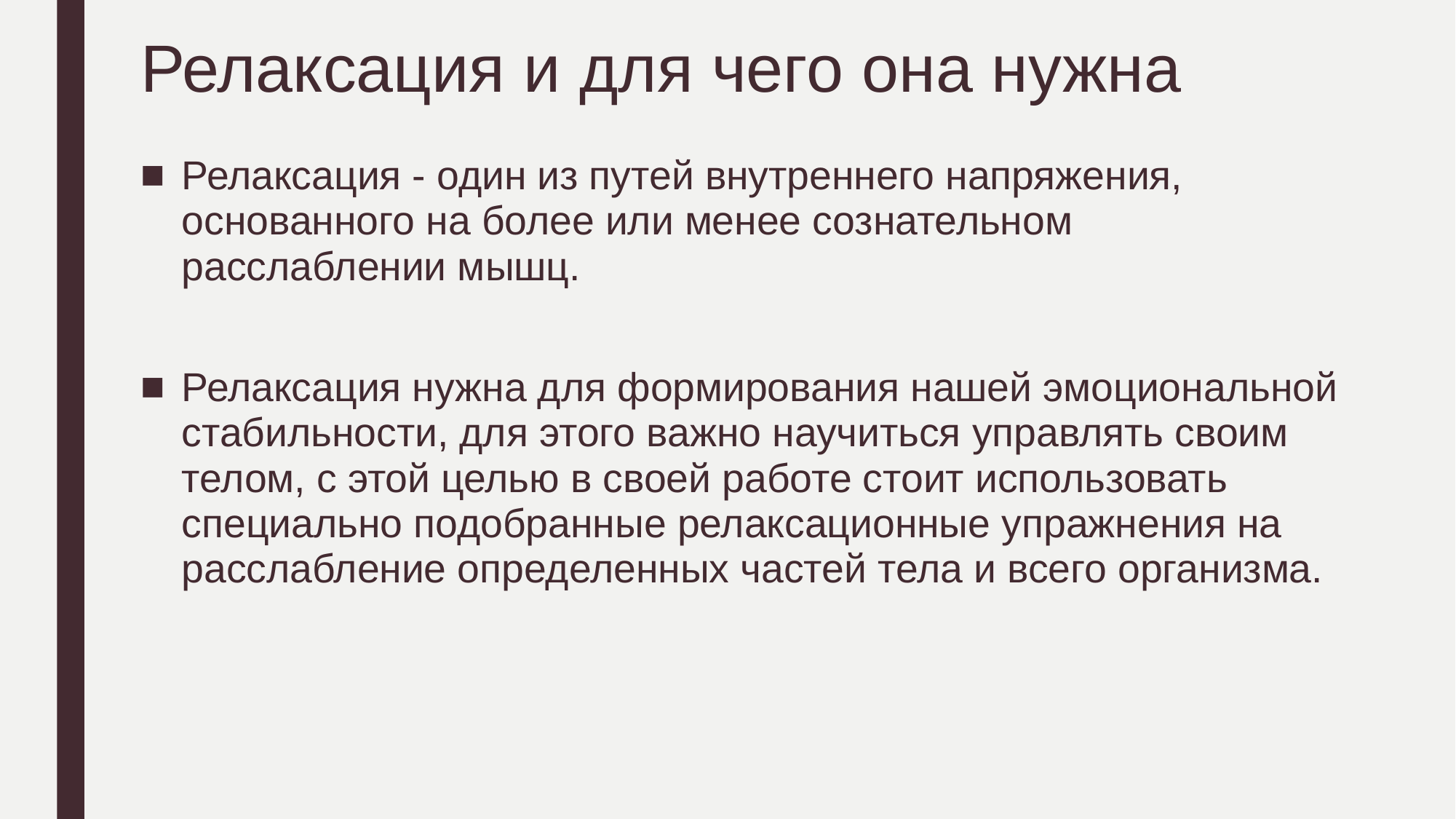

# Релаксация и для чего она нужна
Релаксация - один из путей внутреннего напряжения, основанного на более или менее сознательном расслаблении мышц.

Релаксация нужна для формирования нашей эмоциональной стабильности, для этого важно научиться управлять своим телом, с этой целью в своей работе стоит использовать специально подобранные релаксационные упражнения на расслабление определенных частей тела и всего организма.